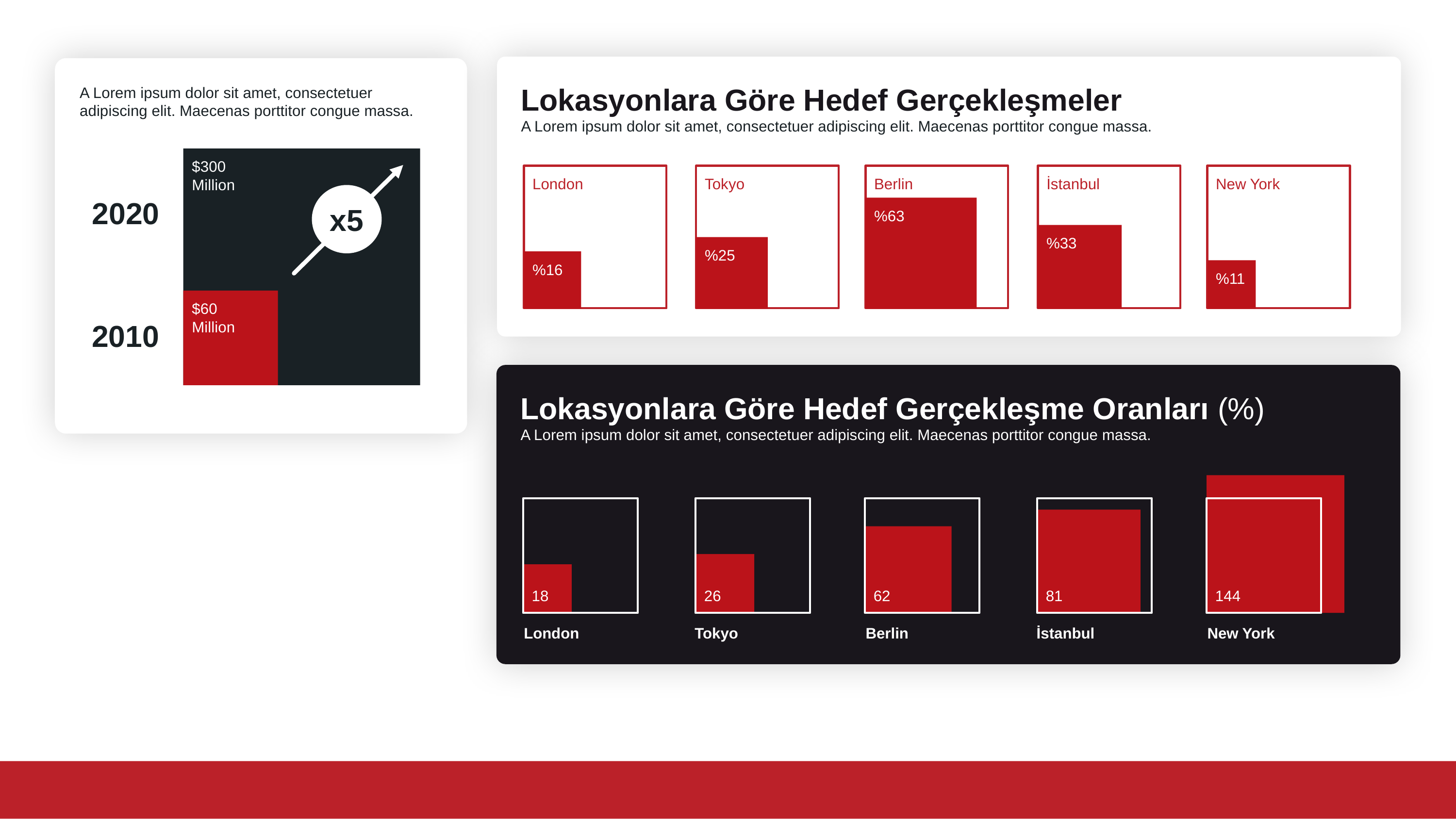

Lokasyonlara Göre Hedef Gerçekleşmeler
A Lorem ipsum dolor sit amet, consectetuer adipiscing elit. Maecenas porttitor congue massa.
A Lorem ipsum dolor sit amet, consectetuer adipiscing elit. Maecenas porttitor congue massa.
$300
Million
x5
2020
$60
Million
2010
New York
İstanbul
Tokyo
Berlin
London
%63
%33
%25
%16
%11
Lokasyonlara Göre Hedef Gerçekleşme Oranları (%)
A Lorem ipsum dolor sit amet, consectetuer adipiscing elit. Maecenas porttitor congue massa.
144

81
62
26
18
London
Tokyo
Berlin
İstanbul
New York